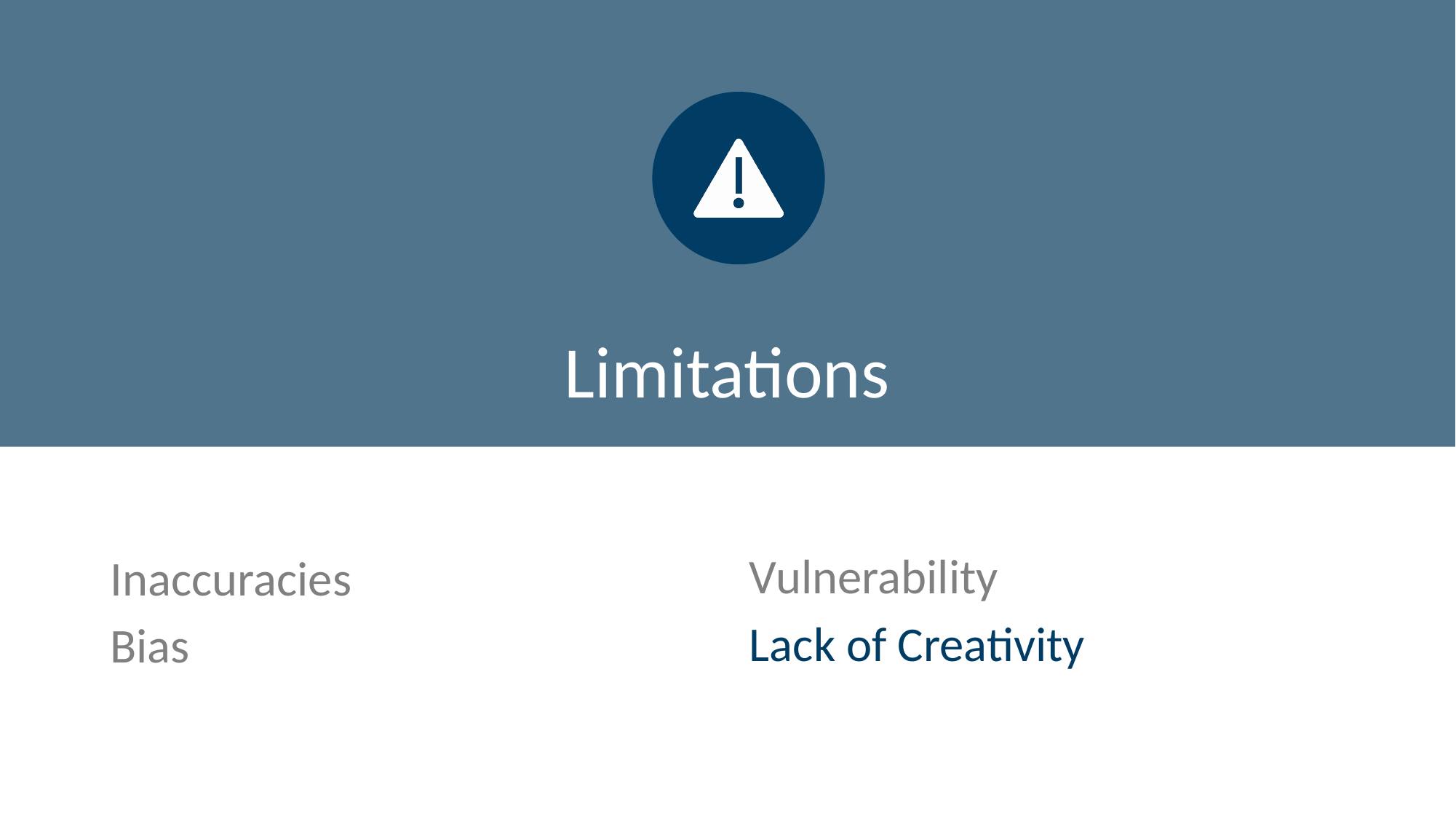

# Limitations

Vulnerability
Lack of Creativity
Inaccuracies
Bias